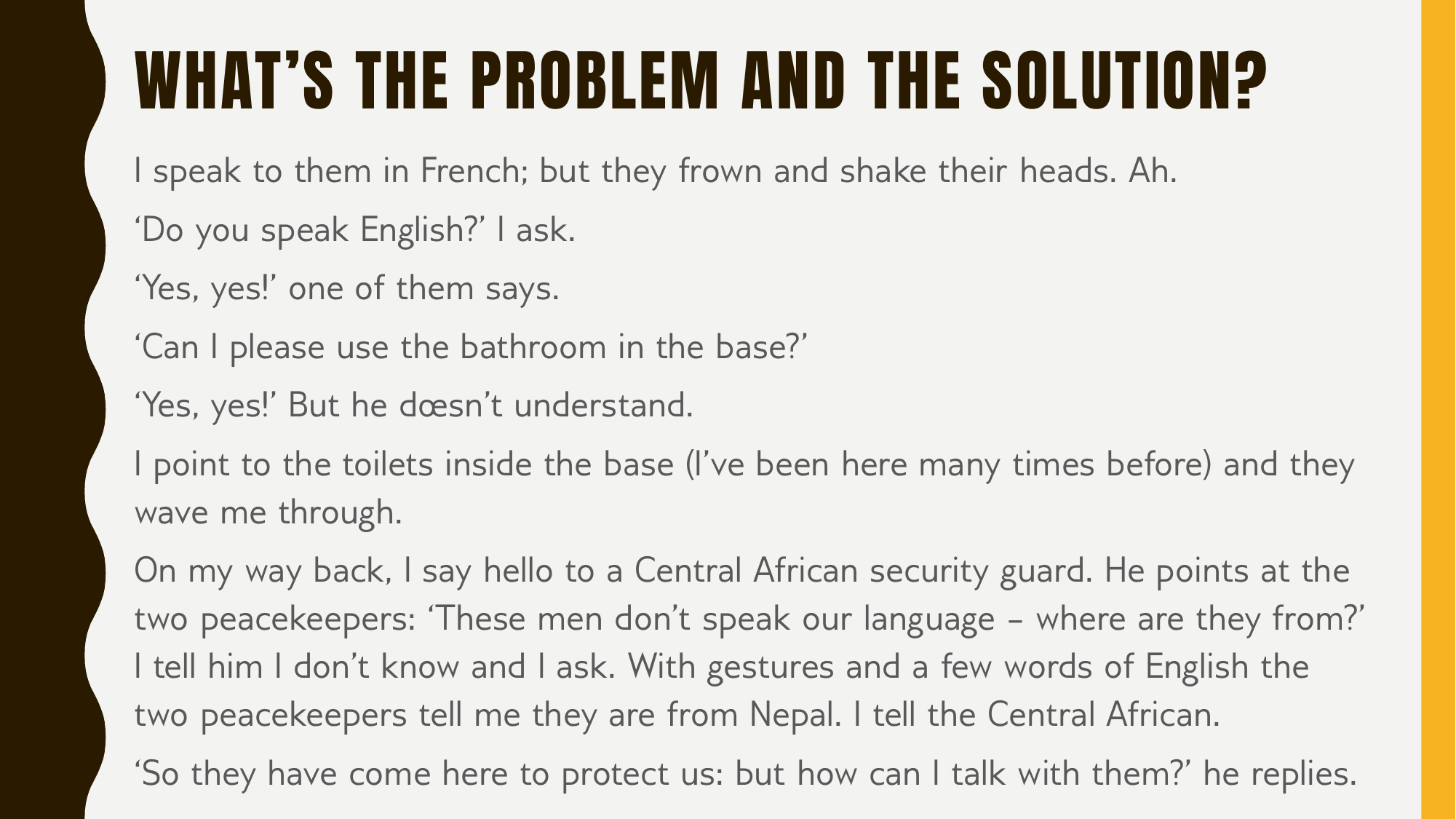

# What’s the problem and the solution?
I speak to them in French; but they frown and shake their heads. Ah.
‘Do you speak English?’ I ask.
‘Yes, yes!’ one of them says.
‘Can I please use the bathroom in the base?’
‘Yes, yes!’ But he doesn’t understand.
I point to the toilets inside the base (I’ve been here many times before) and they wave me through.
On my way back, I say hello to a Central African security guard. He points at the two peacekeepers: ‘These men don’t speak our language – where are they from?’ I tell him I don’t know and I ask. With gestures and a few words of English the two peacekeepers tell me they are from Nepal. I tell the Central African.
‘So they have come here to protect us: but how can I talk with them?’ he replies.